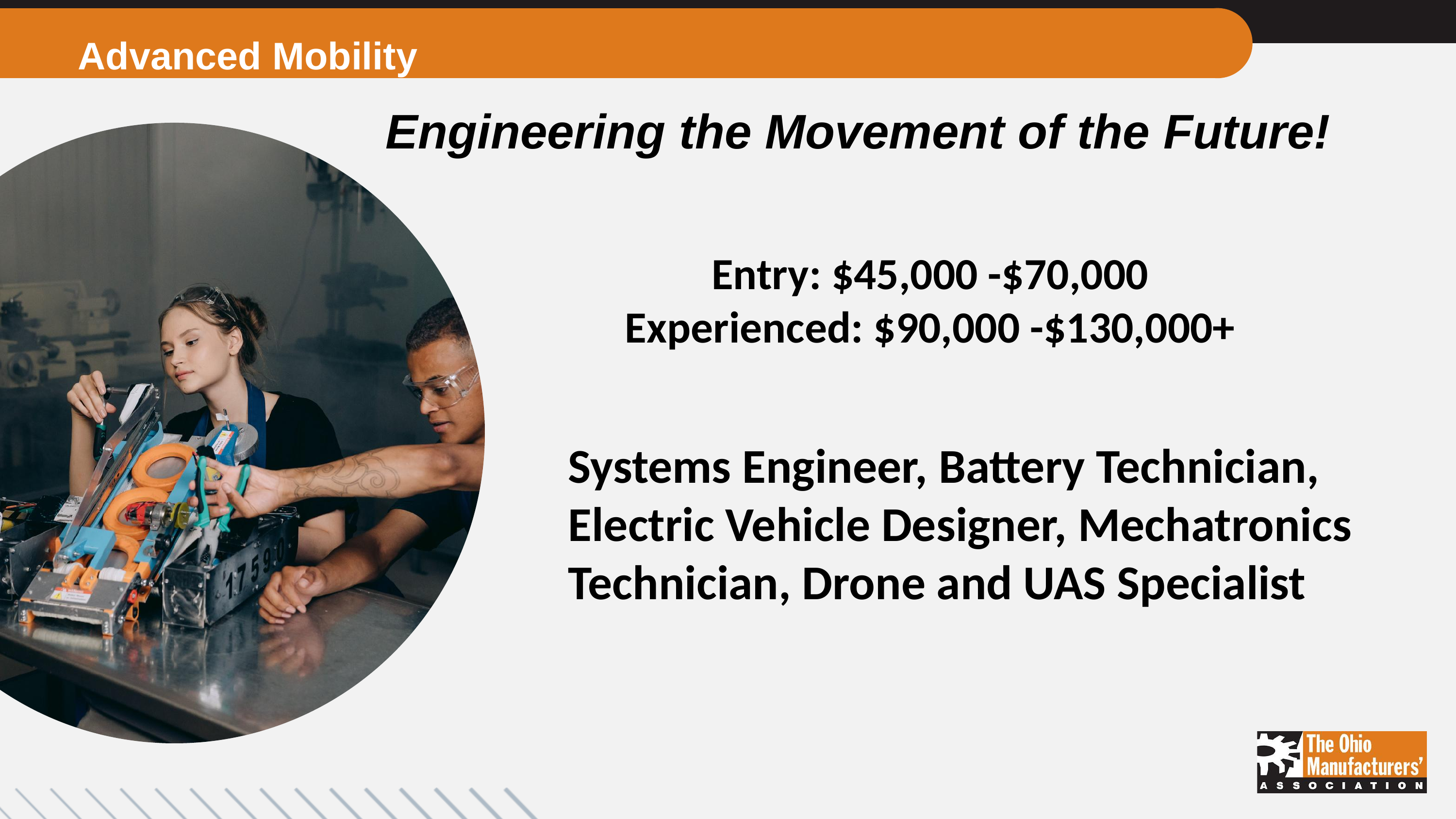

Advanced Mobility
Engineering the Movement of the Future!

Entry: $45,000 -$70,000
Experienced: $90,000 -$130,000+

Systems Engineer, Battery Technician, Electric Vehicle Designer, Mechatronics Technician, Drone and UAS Specialist